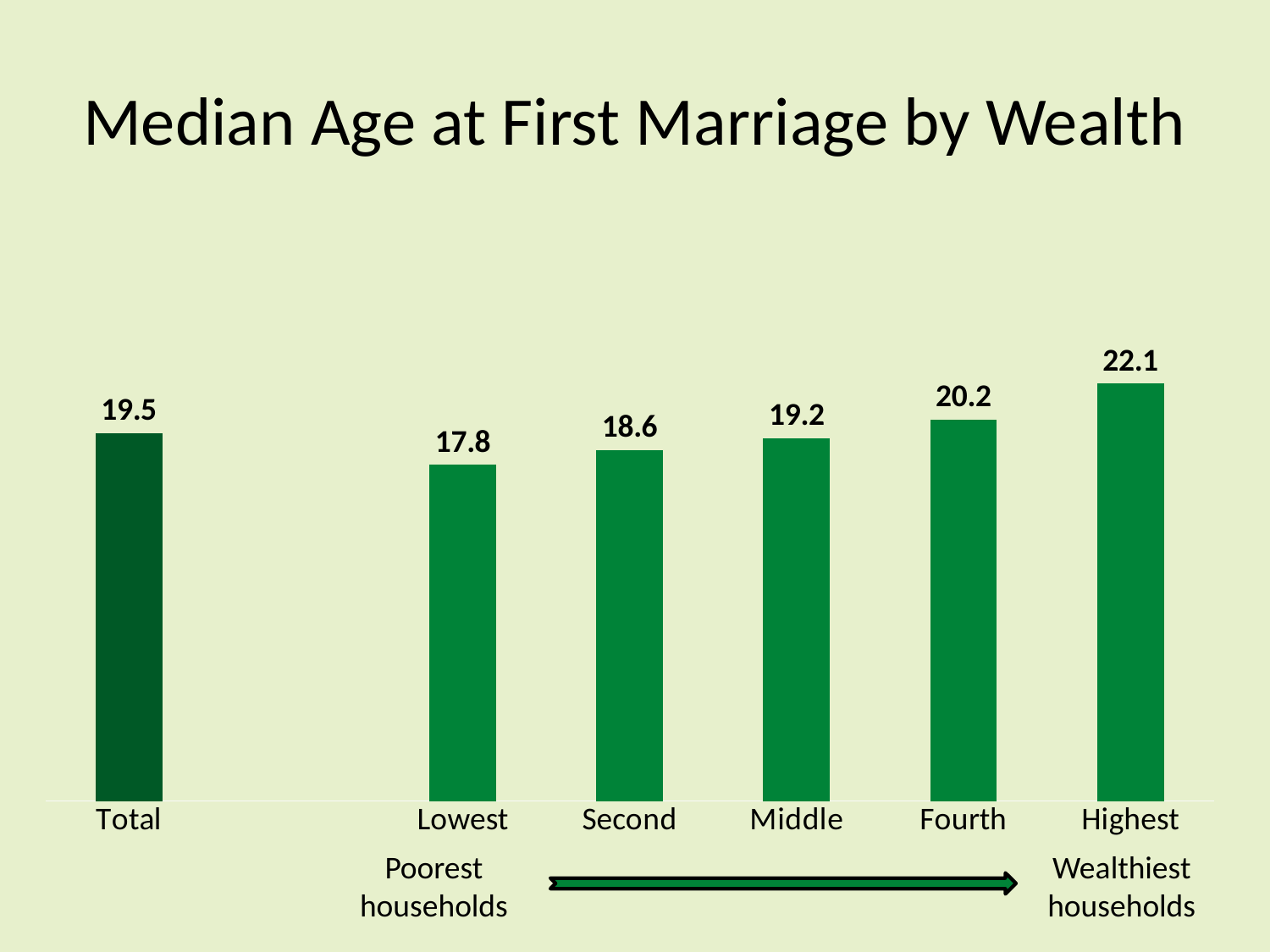

# Median Age at First Marriage by Wealth

### Chart

| Category | Series 1 |
|---|---|
| Total | 19.5 |
|  | None |
| Lowest | 17.8 |
| Second | 18.6 |
| Middle | 19.2 |
| Fourth | 20.2 |
| Highest | 22.1 |
Poorest households
Wealthiest households